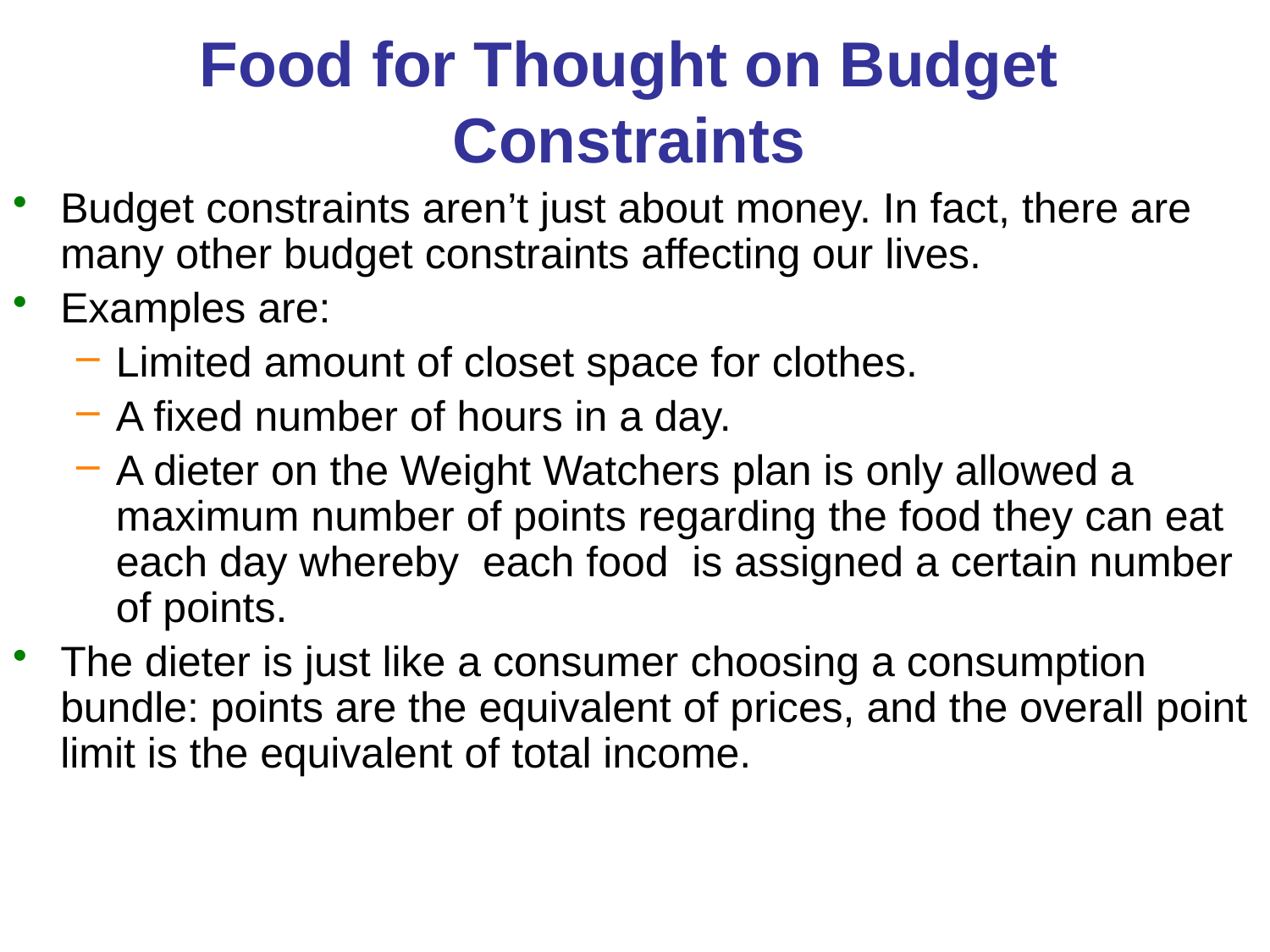

# Food for Thought on Budget Constraints
Budget constraints aren’t just about money. In fact, there are many other budget constraints affecting our lives.
Examples are:
Limited amount of closet space for clothes.
A fixed number of hours in a day.
A dieter on the Weight Watchers plan is only allowed a maximum number of points regarding the food they can eat each day whereby  each food  is assigned a certain number of points.
The dieter is just like a consumer choosing a consumption bundle: points are the equivalent of prices, and the overall point limit is the equivalent of total income.